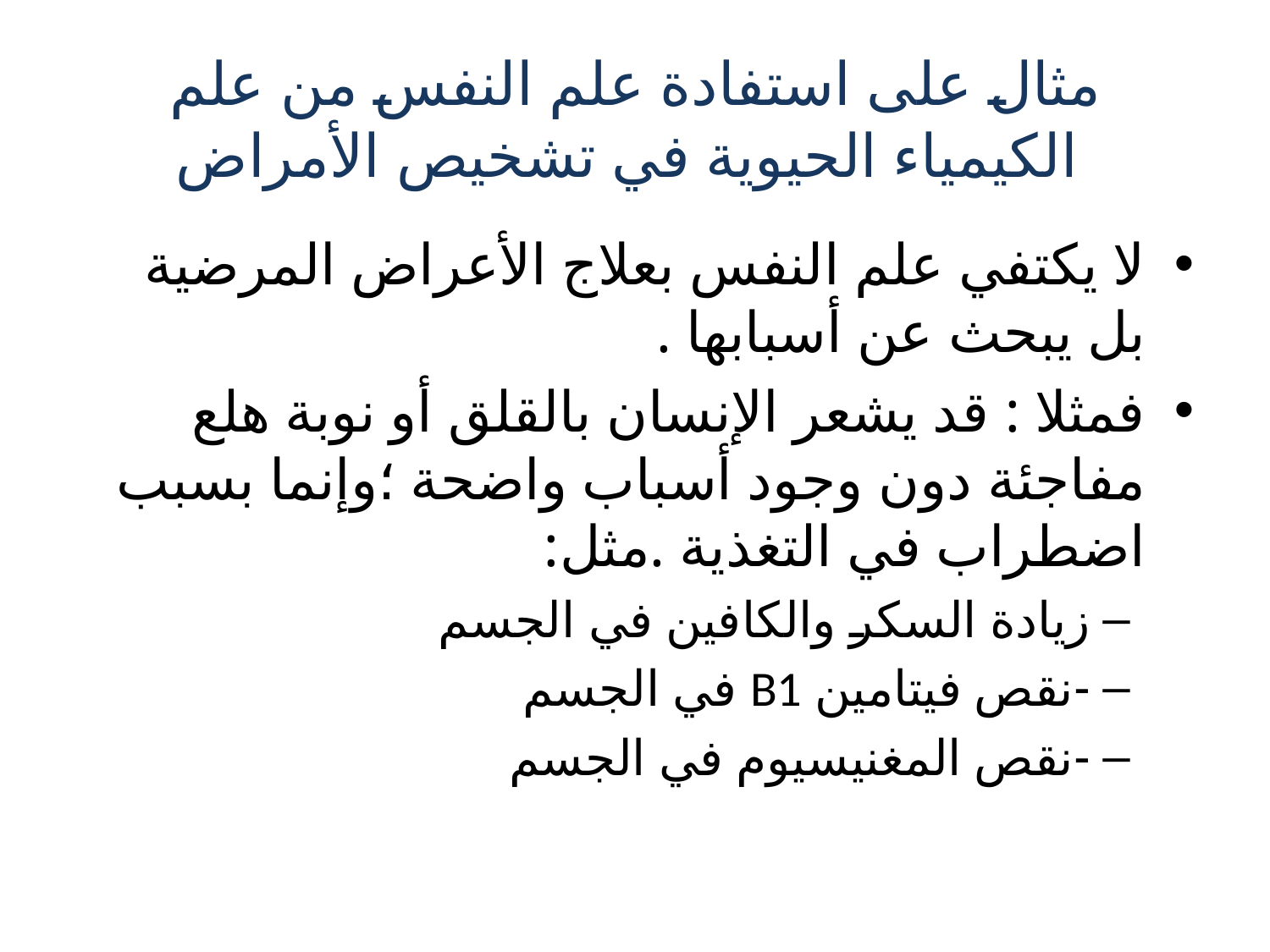

# مثال على استفادة علم النفس من علم الكيمياء الحيوية في تشخيص الأمراض
لا يكتفي علم النفس بعلاج الأعراض المرضية بل يبحث عن أسبابها .
فمثلا : قد يشعر الإنسان بالقلق أو نوبة هلع مفاجئة دون وجود أسباب واضحة ؛وإنما بسبب اضطراب في التغذية .مثل:
زيادة السكر والكافين في الجسم
-نقص فيتامين B1 في الجسم
-نقص المغنيسيوم في الجسم